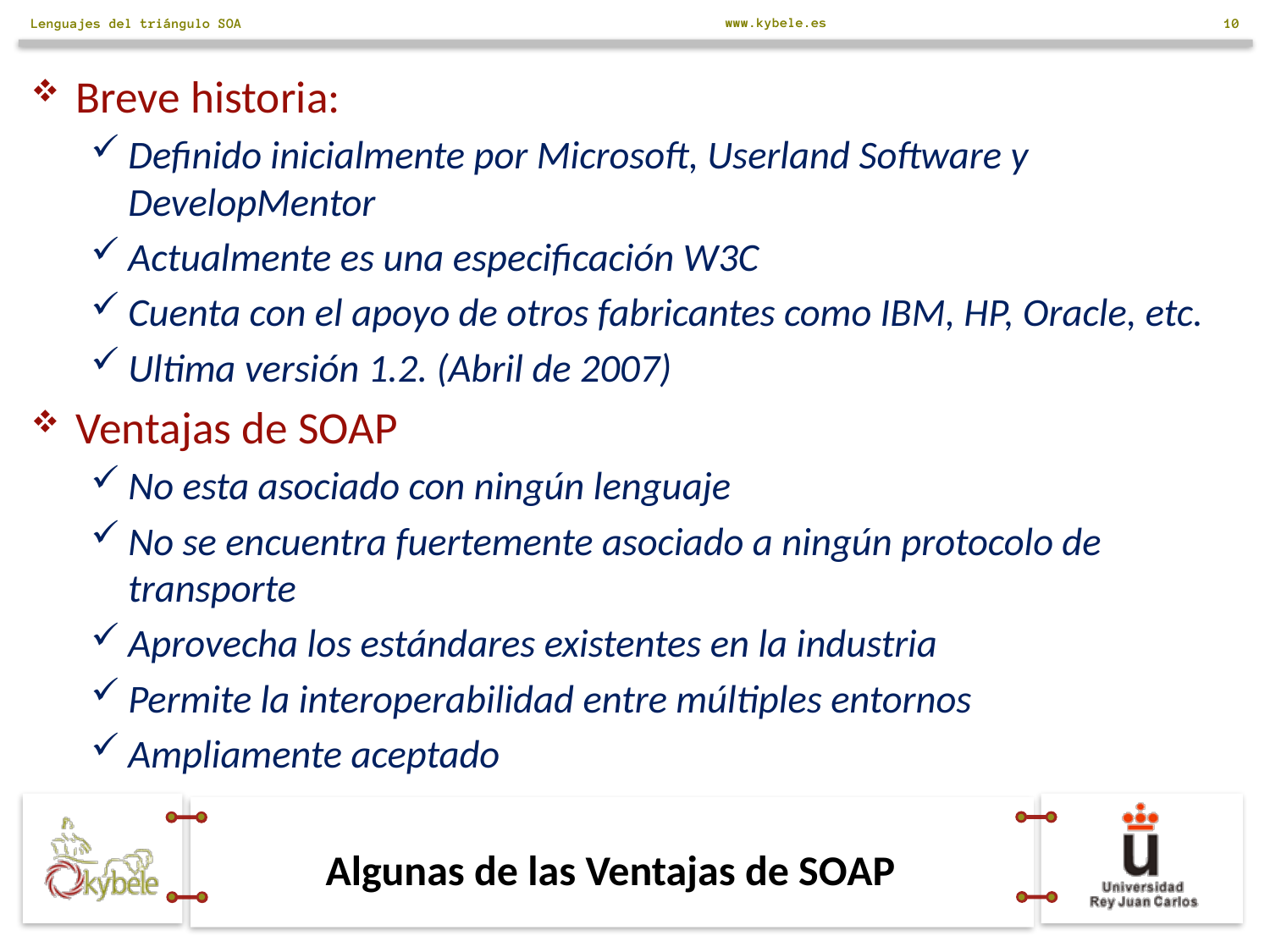

Lenguajes del triángulo SOA
10
Breve historia:
Definido inicialmente por Microsoft, Userland Software y DevelopMentor
Actualmente es una especificación W3C
Cuenta con el apoyo de otros fabricantes como IBM, HP, Oracle, etc.
Ultima versión 1.2. (Abril de 2007)
Ventajas de SOAP
No esta asociado con ningún lenguaje
No se encuentra fuertemente asociado a ningún protocolo de transporte
Aprovecha los estándares existentes en la industria
Permite la interoperabilidad entre múltiples entornos
Ampliamente aceptado
# Algunas de las Ventajas de SOAP